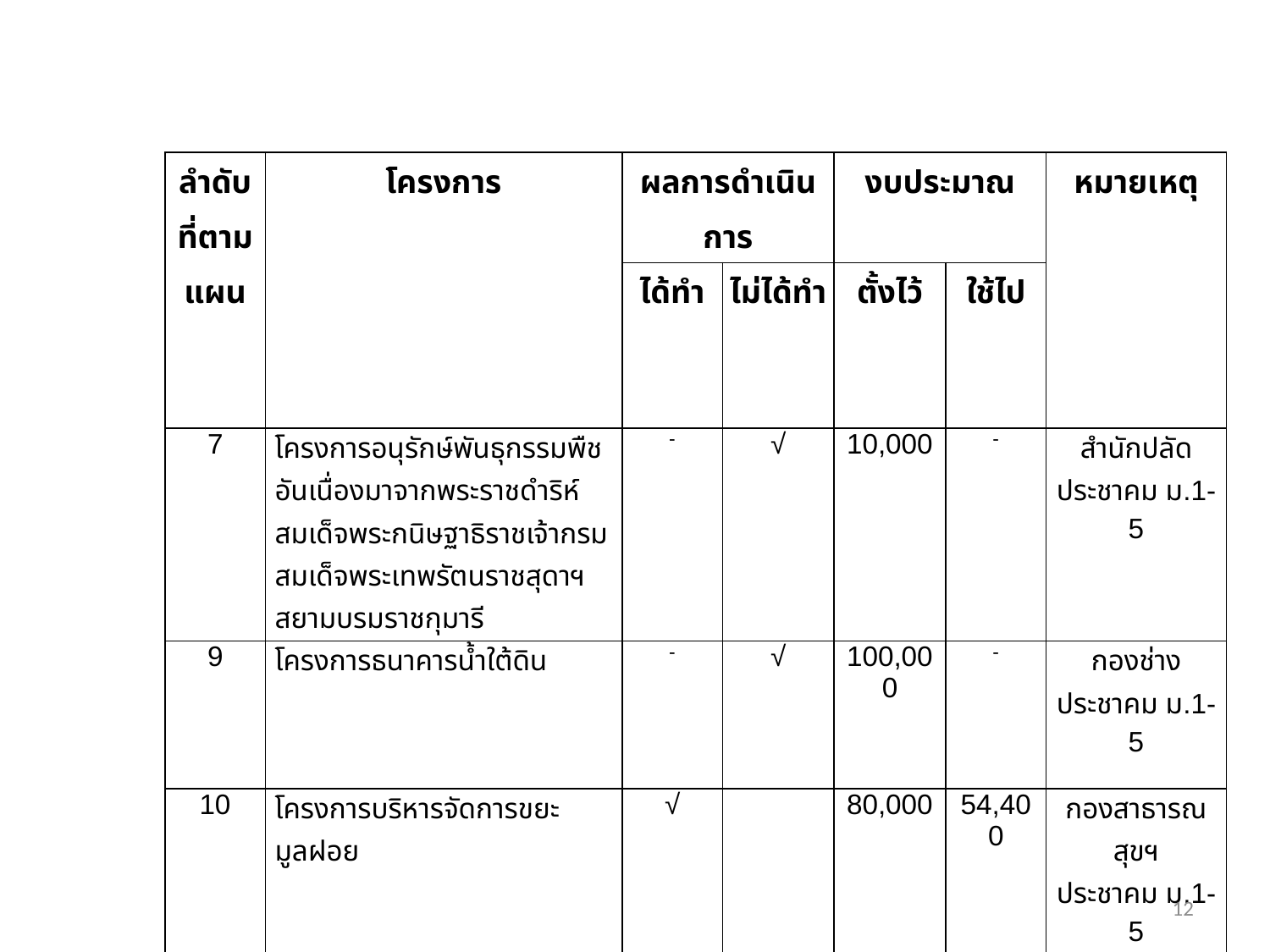

| ลำดับที่ตามแผน | โครงการ | ผลการดำเนินการ |  | งบประมาณ |  | หมายเหตุ |
| --- | --- | --- | --- | --- | --- | --- |
|  |  | ได้ทำ | ไม่ได้ทำ | ตั้งไว้ | ใช้ไป |  |
| 7 | โครงการอนุรักษ์พันธุกรรมพืชอันเนื่องมาจากพระราชดำริห์สมเด็จพระกนิษฐาธิราชเจ้ากรมสมเด็จพระเทพรัตนราชสุดาฯสยามบรมราชกุมารี | - | √ | 10,000 | - | สำนักปลัด ประชาคม ม.1-5 |
| 9 | โครงการธนาคารน้ำใต้ดิน | - | √ | 100,000 | - | กองช่าง ประชาคม ม.1-5 |
| 10 | โครงการบริหารจัดการขยะมูลฝอย | √ |  | 80,000 | 54,400 | กองสาธารณสุขฯ ประชาคม ม.1-5 |
12